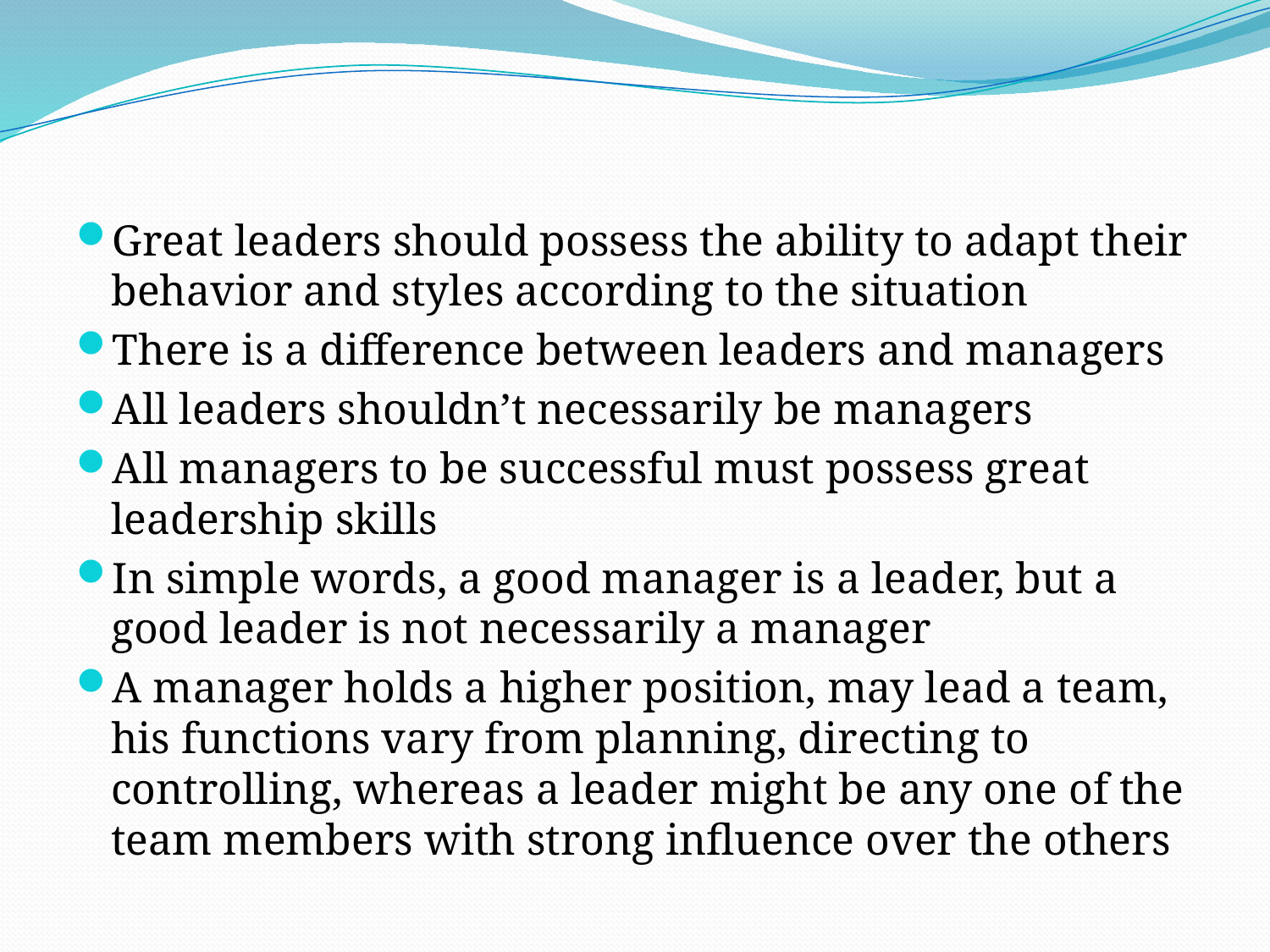

#

Great leaders should possess the ability to adapt their behavior and styles according to the situation
There is a difference between leaders and managers
All leaders shouldn’t necessarily be managers
All managers to be successful must possess great leadership skills
In simple words, a good manager is a leader, but a good leader is not necessarily a manager
A manager holds a higher position, may lead a team, his functions vary from planning, directing to controlling, whereas a leader might be any one of the team members with strong influence over the others